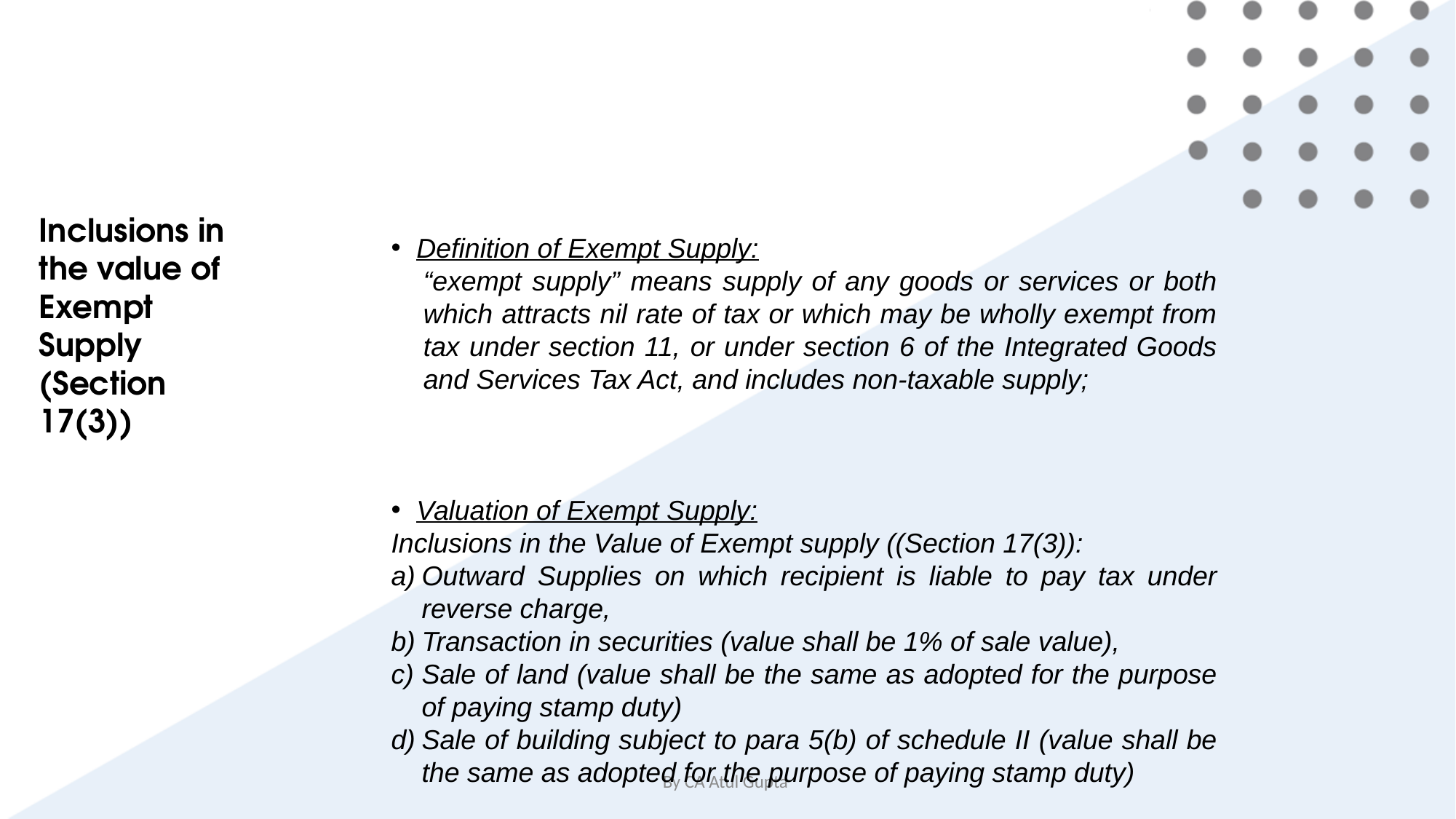

Inclusions in the value of Exempt Supply (Section 17(3))
Definition of Exempt Supply:
“exempt supply” means supply of any goods or services or both which attracts nil rate of tax or which may be wholly exempt from tax under section 11, or under section 6 of the Integrated Goods and Services Tax Act, and includes non-taxable supply;

Valuation of Exempt Supply:
Inclusions in the Value of Exempt supply ((Section 17(3)):
Outward Supplies on which recipient is liable to pay tax under reverse charge,
Transaction in securities (value shall be 1% of sale value),
Sale of land (value shall be the same as adopted for the purpose of paying stamp duty)
Sale of building subject to para 5(b) of schedule II (value shall be the same as adopted for the purpose of paying stamp duty)

By CA Atul Gupta